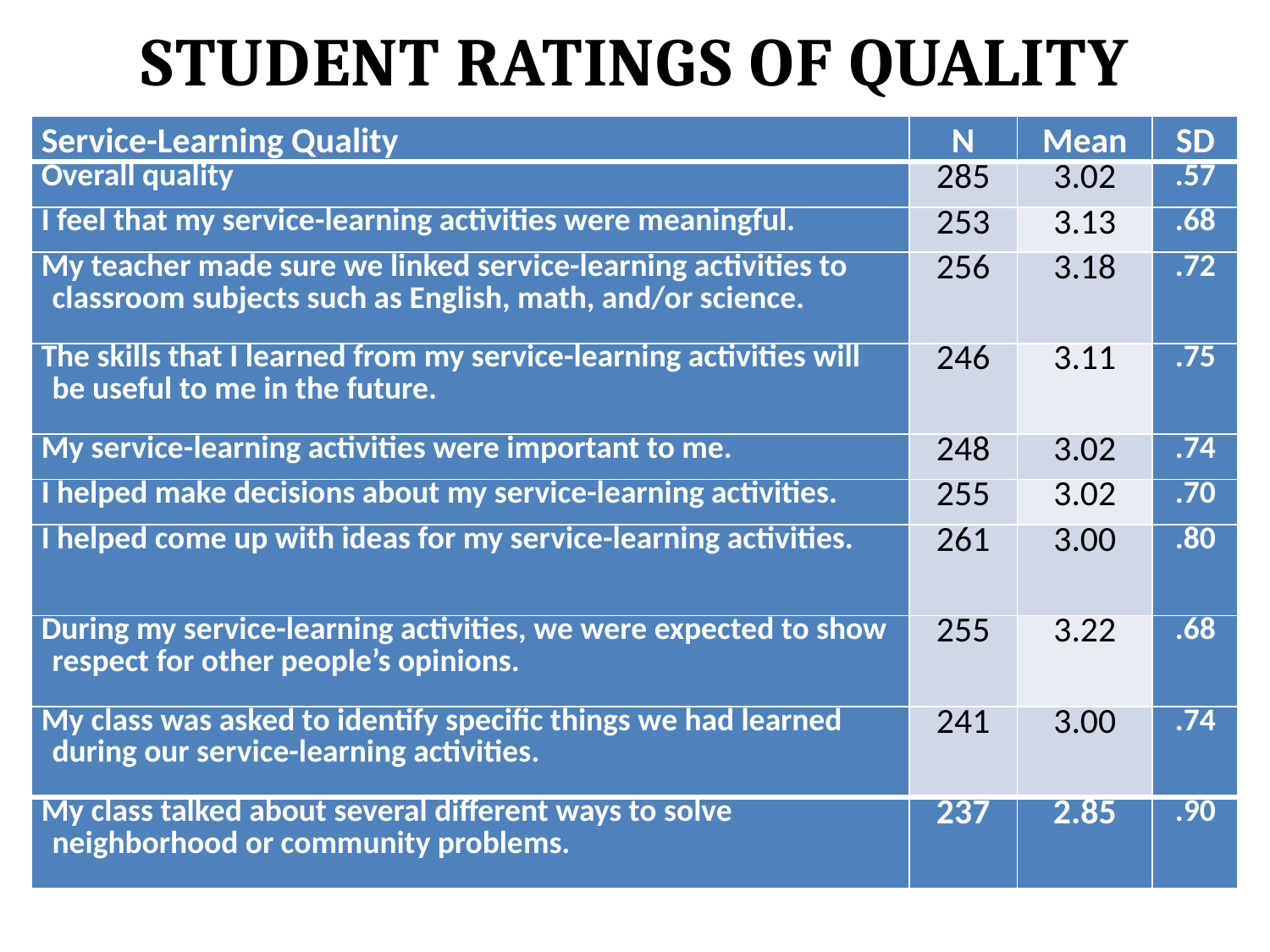

# Student ratings of quality
| Service-Learning Quality | N | Mean | SD |
| --- | --- | --- | --- |
| Overall quality | 285 | 3.02 | .57 |
| I feel that my service-learning activities were meaningful. | 253 | 3.13 | .68 |
| My teacher made sure we linked service-learning activities to classroom subjects such as English, math, and/or science. | 256 | 3.18 | .72 |
| The skills that I learned from my service-learning activities will be useful to me in the future. | 246 | 3.11 | .75 |
| My service-learning activities were important to me. | 248 | 3.02 | .74 |
| I helped make decisions about my service-learning activities. | 255 | 3.02 | .70 |
| I helped come up with ideas for my service-learning activities. | 261 | 3.00 | .80 |
| During my service-learning activities, we were expected to show respect for other people’s opinions. | 255 | 3.22 | .68 |
| My class was asked to identify specific things we had learned during our service-learning activities. | 241 | 3.00 | .74 |
| My class talked about several different ways to solve neighborhood or community problems. | 237 | 2.85 | .90 |